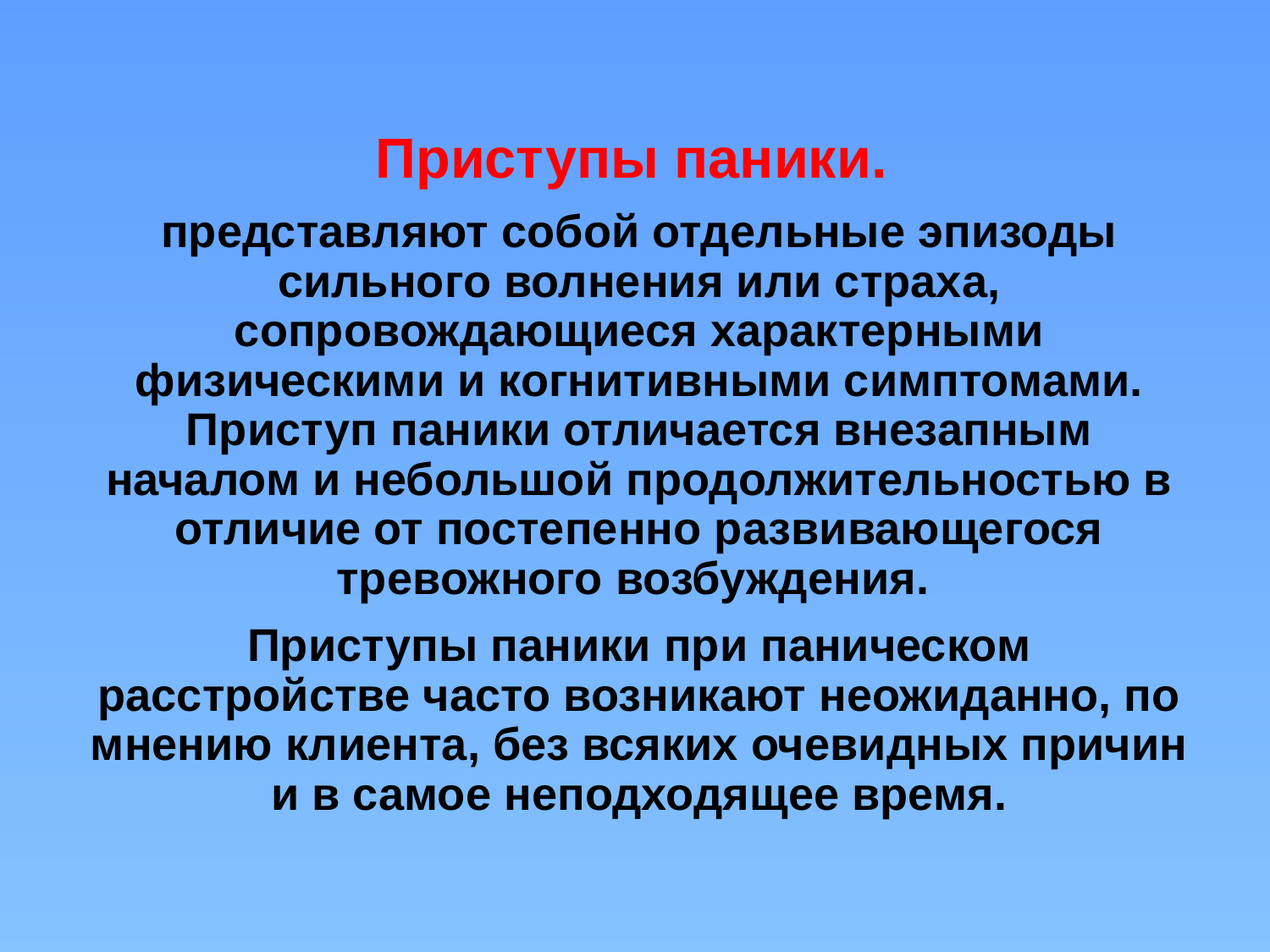

Приступы паники.
представляют собой отдельные эпизоды сильного волнения или страха, сопровождающиеся характерными физическими и когнитивными симптомами. Приступ паники отличается внезапным началом и небольшой продолжительностью в отличие от постепенно развивающегося тревожного возбуждения.
Приступы паники при паническом расстройстве часто возникают неожиданно, по мнению клиента, без всяких очевидных причин и в самое неподходящее время.